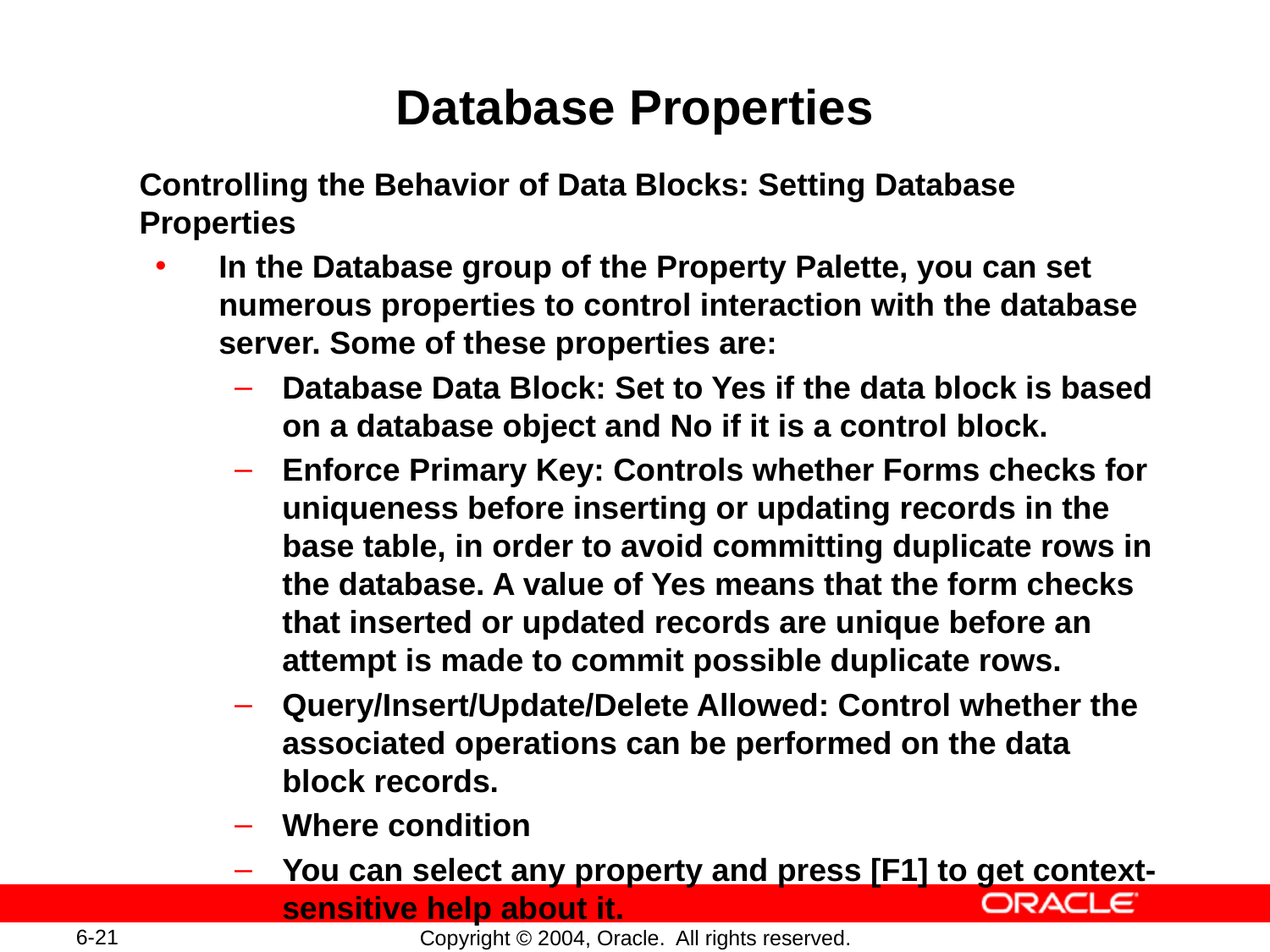

# Database Properties
Controlling the Behavior of Data Blocks: Setting Database Properties
In the Database group of the Property Palette, you can set numerous properties to control interaction with the database server. Some of these properties are:
Database Data Block: Set to Yes if the data block is based on a database object and No if it is a control block.
Enforce Primary Key: Controls whether Forms checks for uniqueness before inserting or updating records in the base table, in order to avoid committing duplicate rows in the database. A value of Yes means that the form checks that inserted or updated records are unique before an attempt is made to commit possible duplicate rows.
Query/Insert/Update/Delete Allowed: Control whether the associated operations can be performed on the data block records.
Where condition
You can select any property and press [F1] to get context-sensitive help about it.